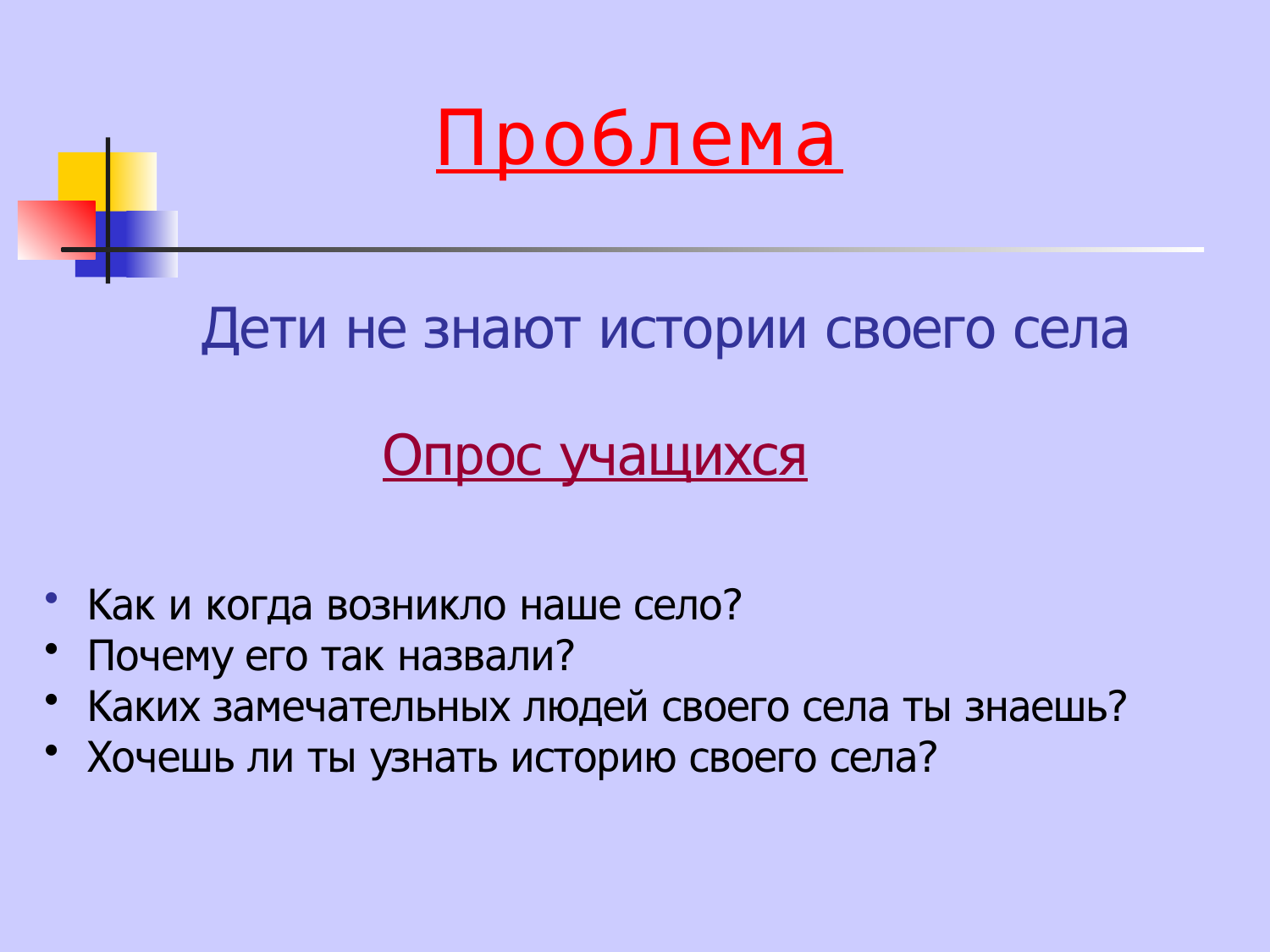

Проблема

Дети не знают истории своего села
Опрос учащихся

 Как и когда возникло наше село?
 Почему его так назвали?
 Каких замечательных людей своего села ты знаешь?
 Хочешь ли ты узнать историю своего села?